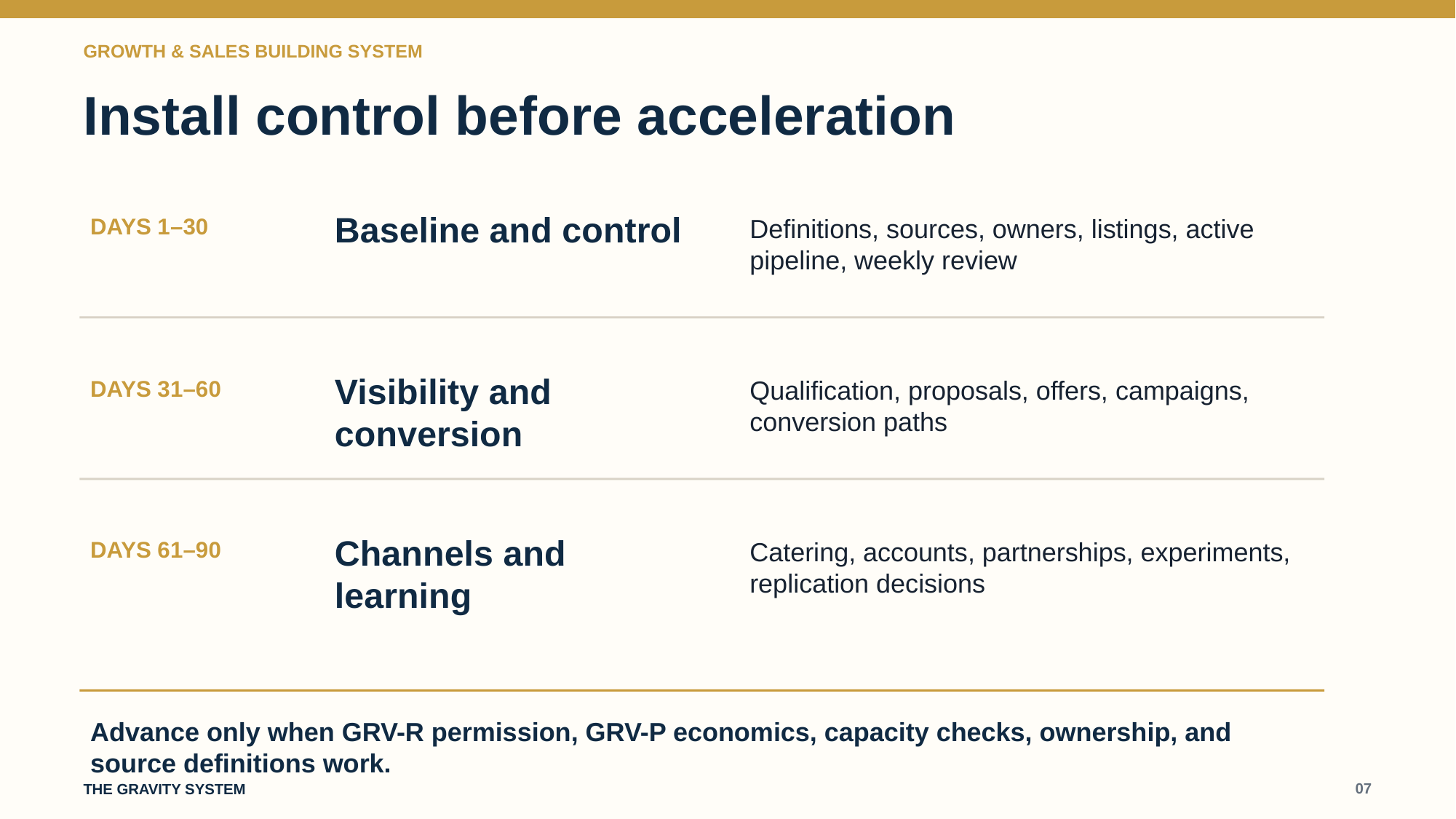

GROWTH & SALES BUILDING SYSTEM
Install control before acceleration
Baseline and control
DAYS 1–30
Definitions, sources, owners, listings, active pipeline, weekly review

Visibility and conversion
DAYS 31–60
Qualification, proposals, offers, campaigns, conversion paths

Channels and learning
DAYS 61–90
Catering, accounts, partnerships, experiments, replication decisions

Advance only when GRV-R permission, GRV-P economics, capacity checks, ownership, and source definitions work.
07
THE GRAVITY SYSTEM